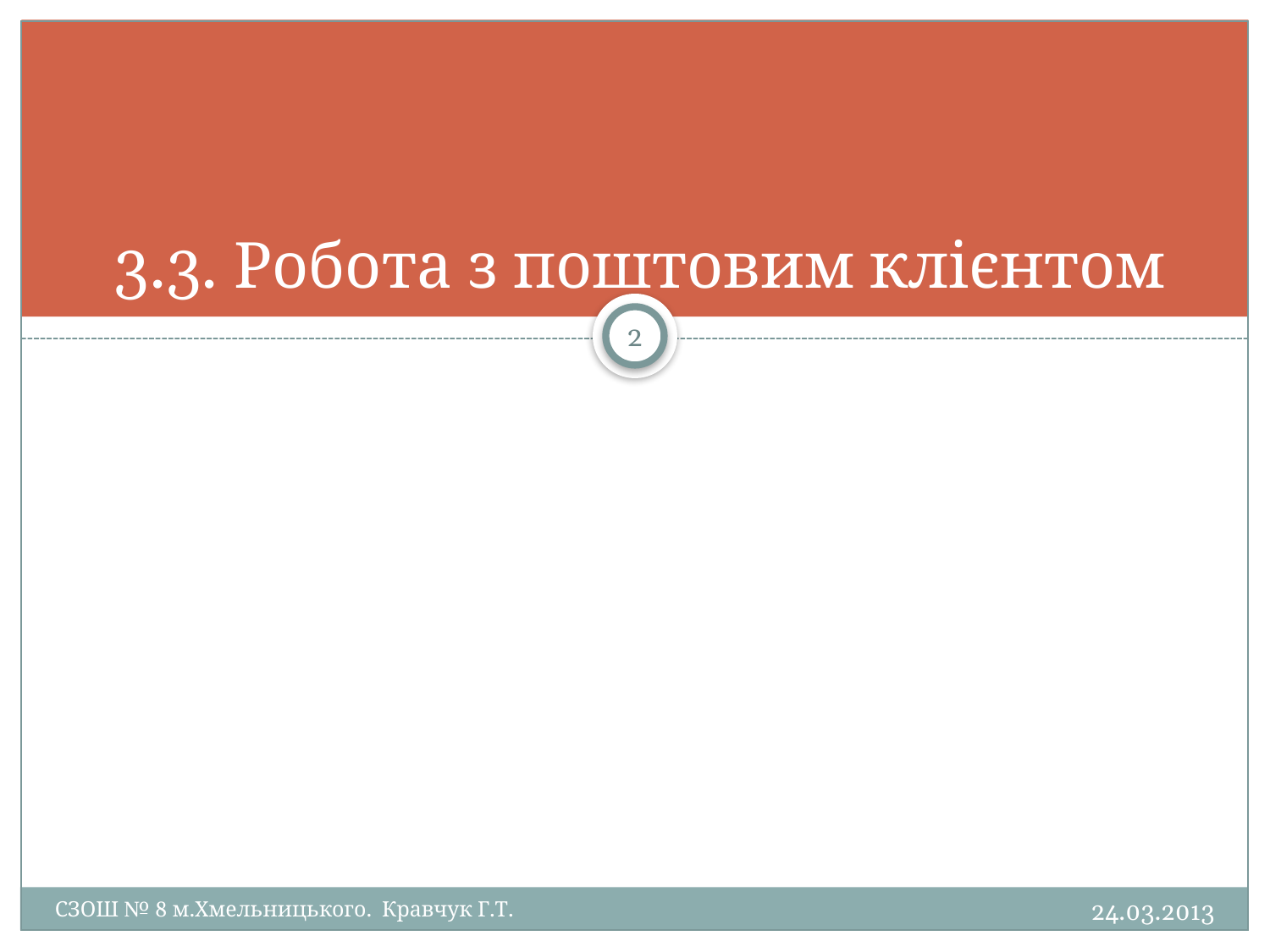

# 3.3. Робота з поштовим клієнтом
2
24.03.2013
СЗОШ № 8 м.Хмельницького.  Кравчук Г.Т.